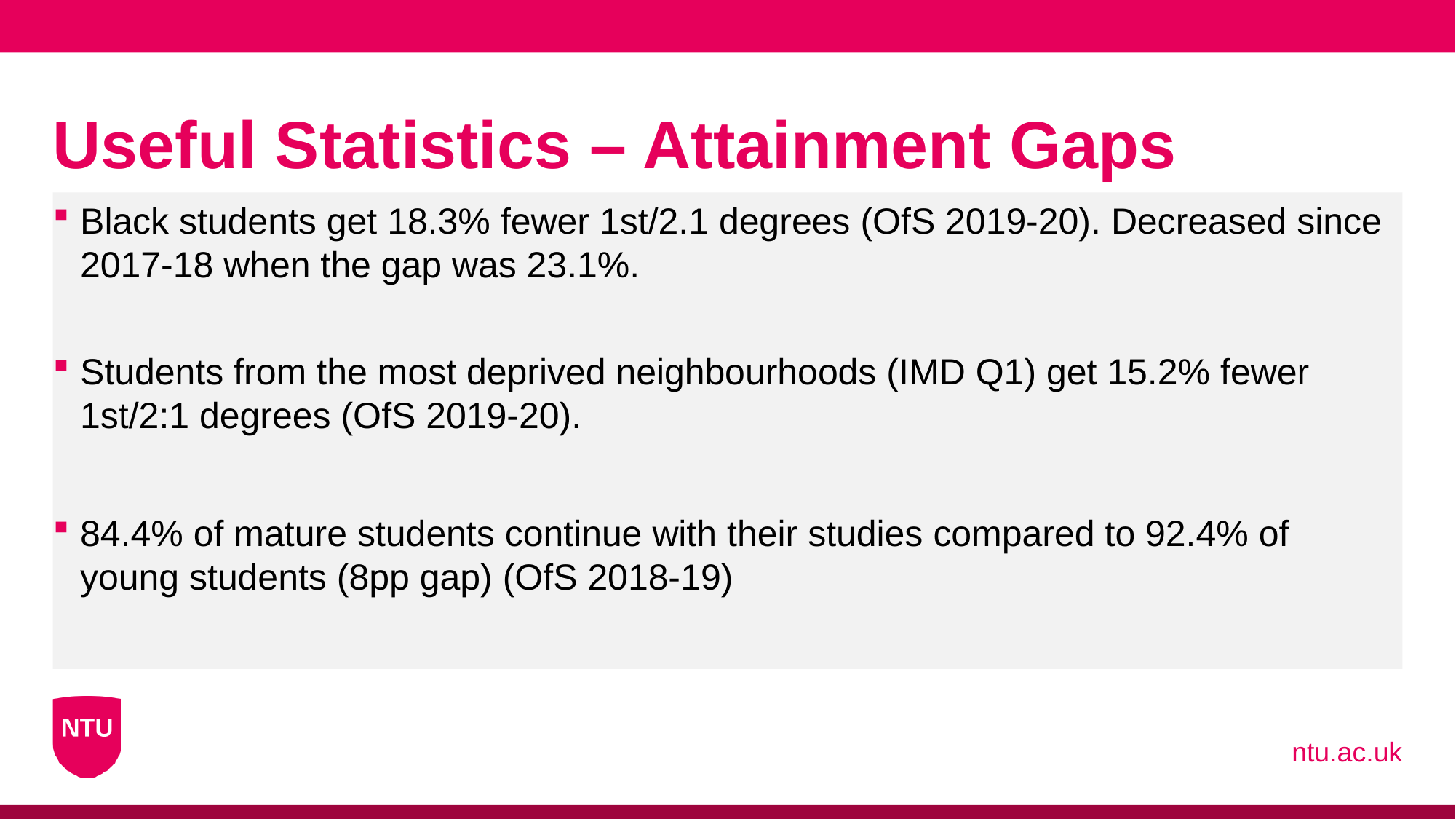

# Useful Statistics – Attainment Gaps
Black students get 18.3% fewer 1st/2.1 degrees (OfS 2019-20). Decreased since 2017-18 when the gap was 23.1%.

Students from the most deprived neighbourhoods (IMD Q1) get 15.2% fewer 1st/2:1 degrees (OfS 2019-20).

84.4% of mature students continue with their studies compared to 92.4% of young students (8pp gap) (OfS 2018-19)
ntu.ac.uk